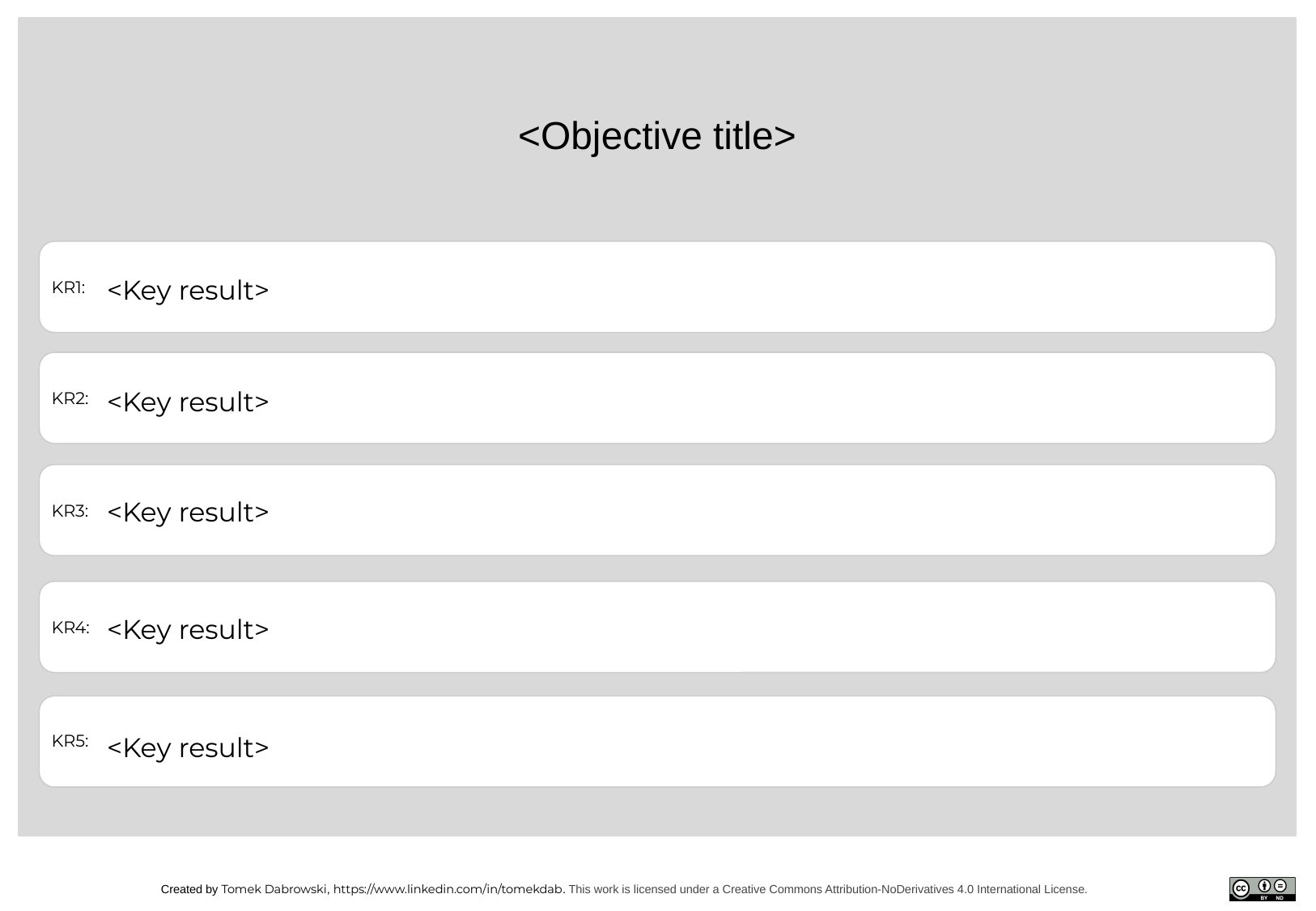

# <Objective title>
<Key result>
<Key result>
<Key result>
<Key result>
<Key result>